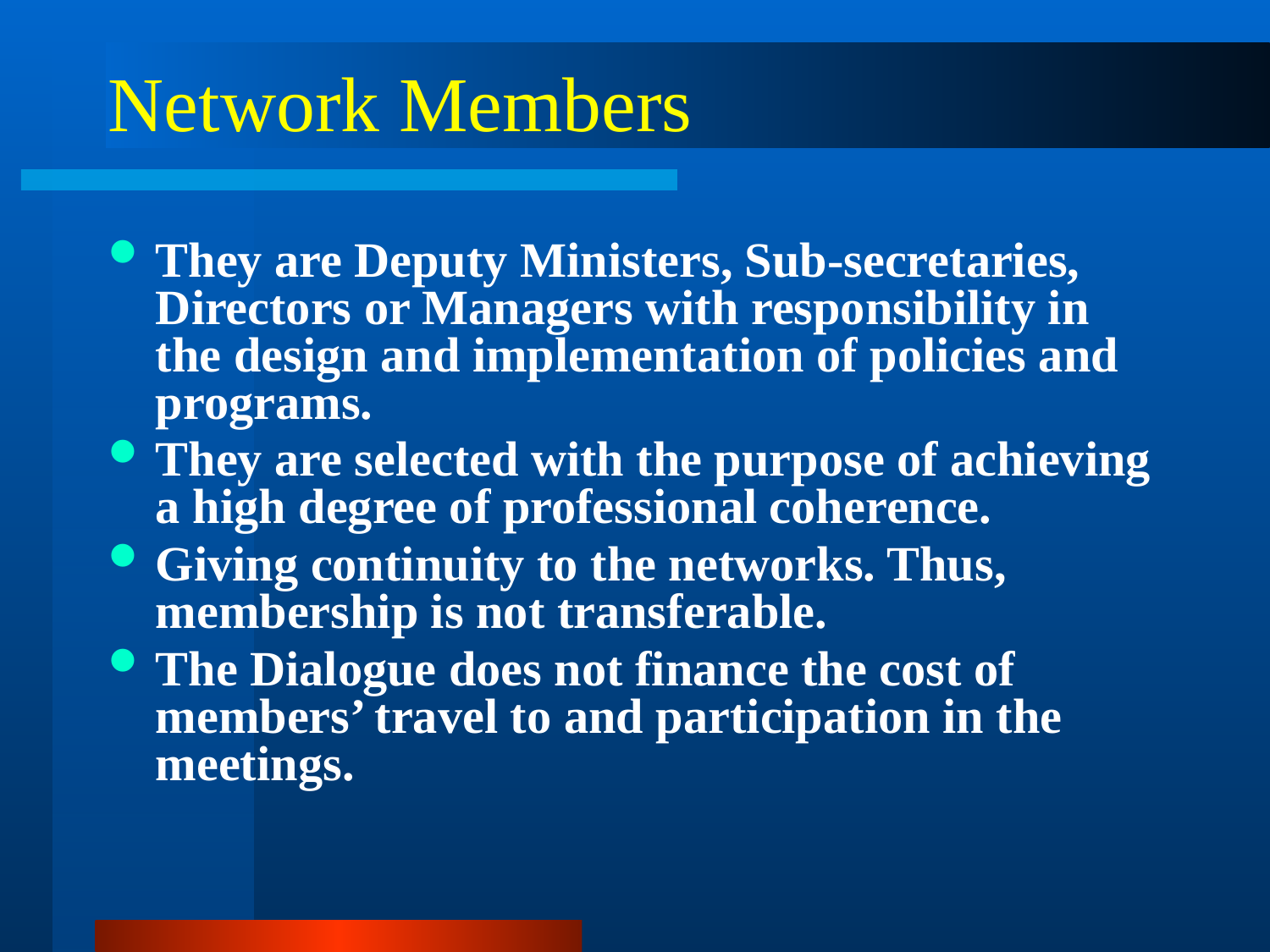

# Network Members
They are Deputy Ministers, Sub-secretaries, Directors or Managers with responsibility in the design and implementation of policies and programs.
They are selected with the purpose of achieving a high degree of professional coherence.
Giving continuity to the networks. Thus, membership is not transferable.
The Dialogue does not finance the cost of members’ travel to and participation in the meetings.